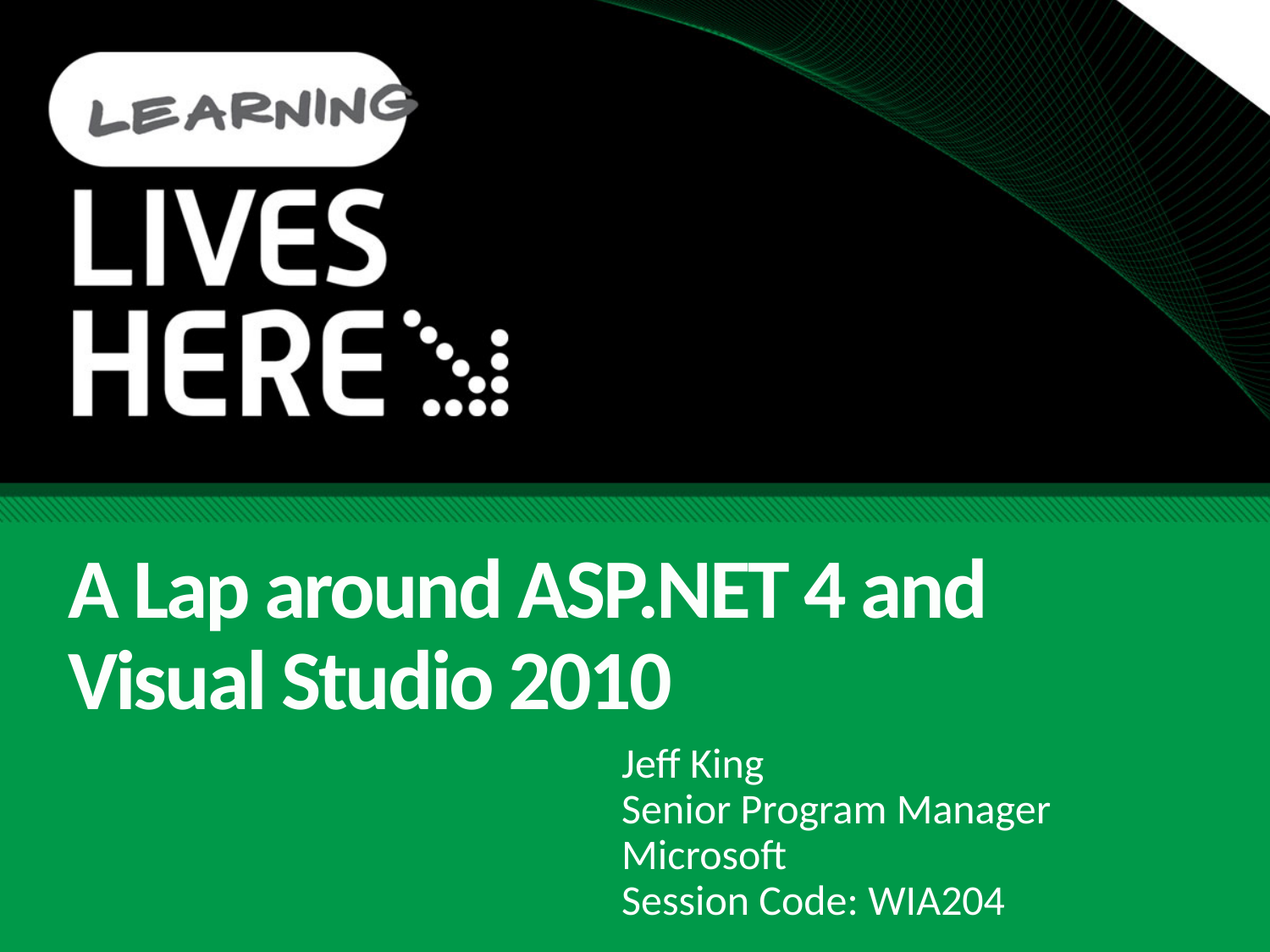

# A Lap around ASP.NET 4 and Visual Studio 2010
Jeff King
Senior Program Manager
Microsoft
Session Code: WIA204